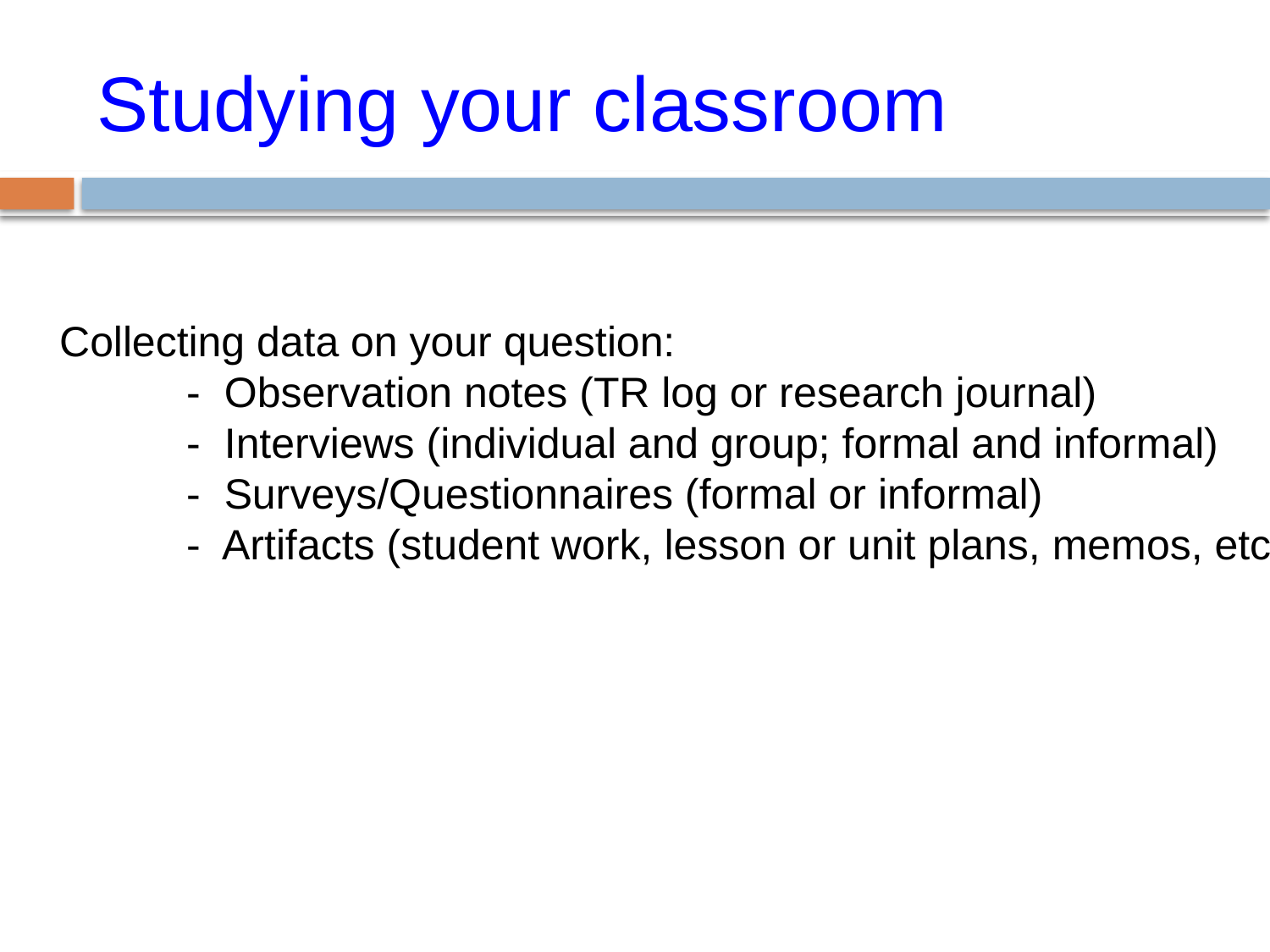

# Studying your classroom
Collecting data on your question:
	-  Observation notes (TR log or research journal)
	-  Interviews (individual and group; formal and informal)
	-  Surveys/Questionnaires (formal or informal)
	-  Artifacts (student work, lesson or unit plans, memos, etc.)